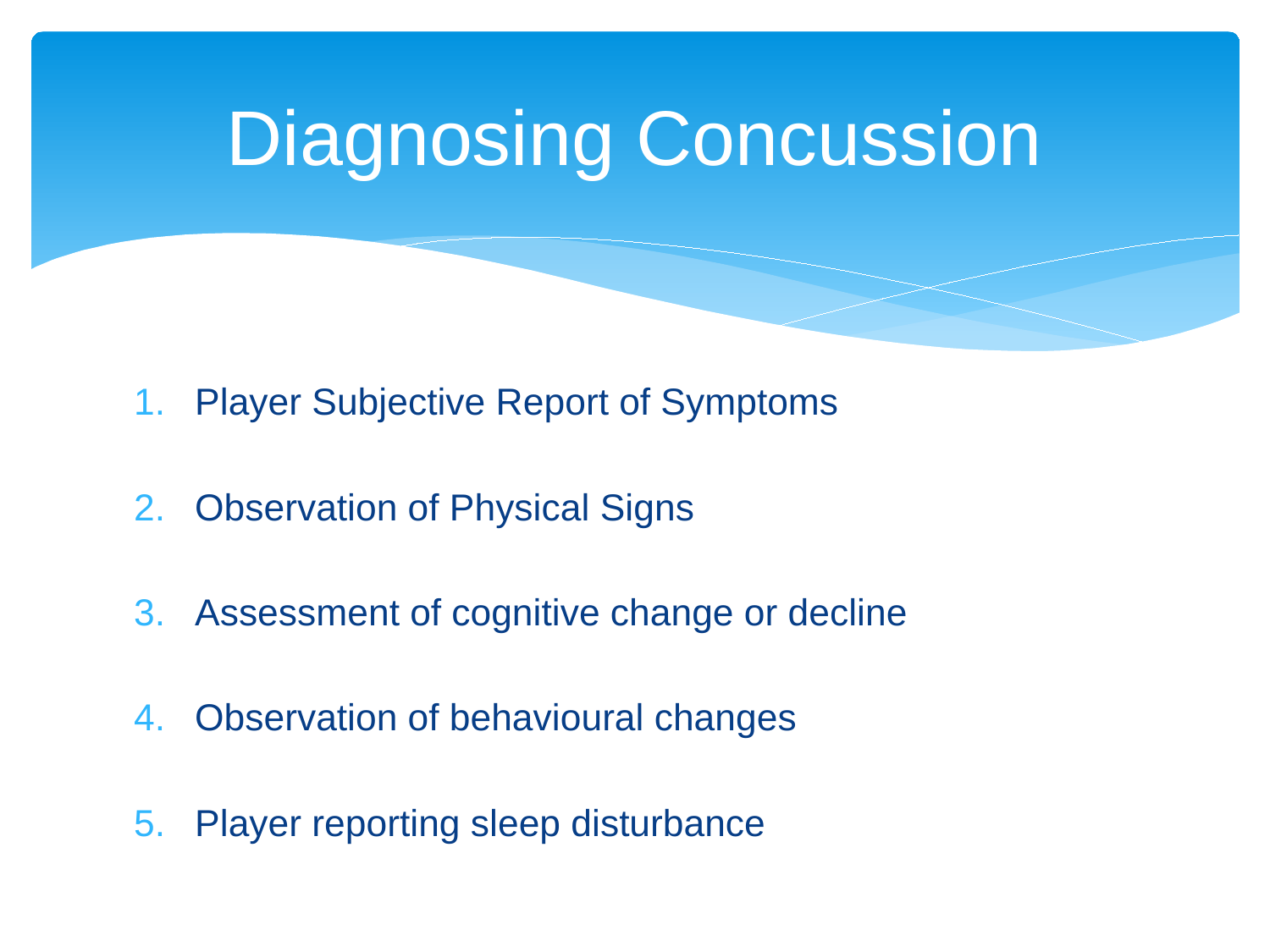

# Diagnosing Concussion
Player Subjective Report of Symptoms

Observation of Physical Signs

Assessment of cognitive change or decline

Observation of behavioural changes

Player reporting sleep disturbance